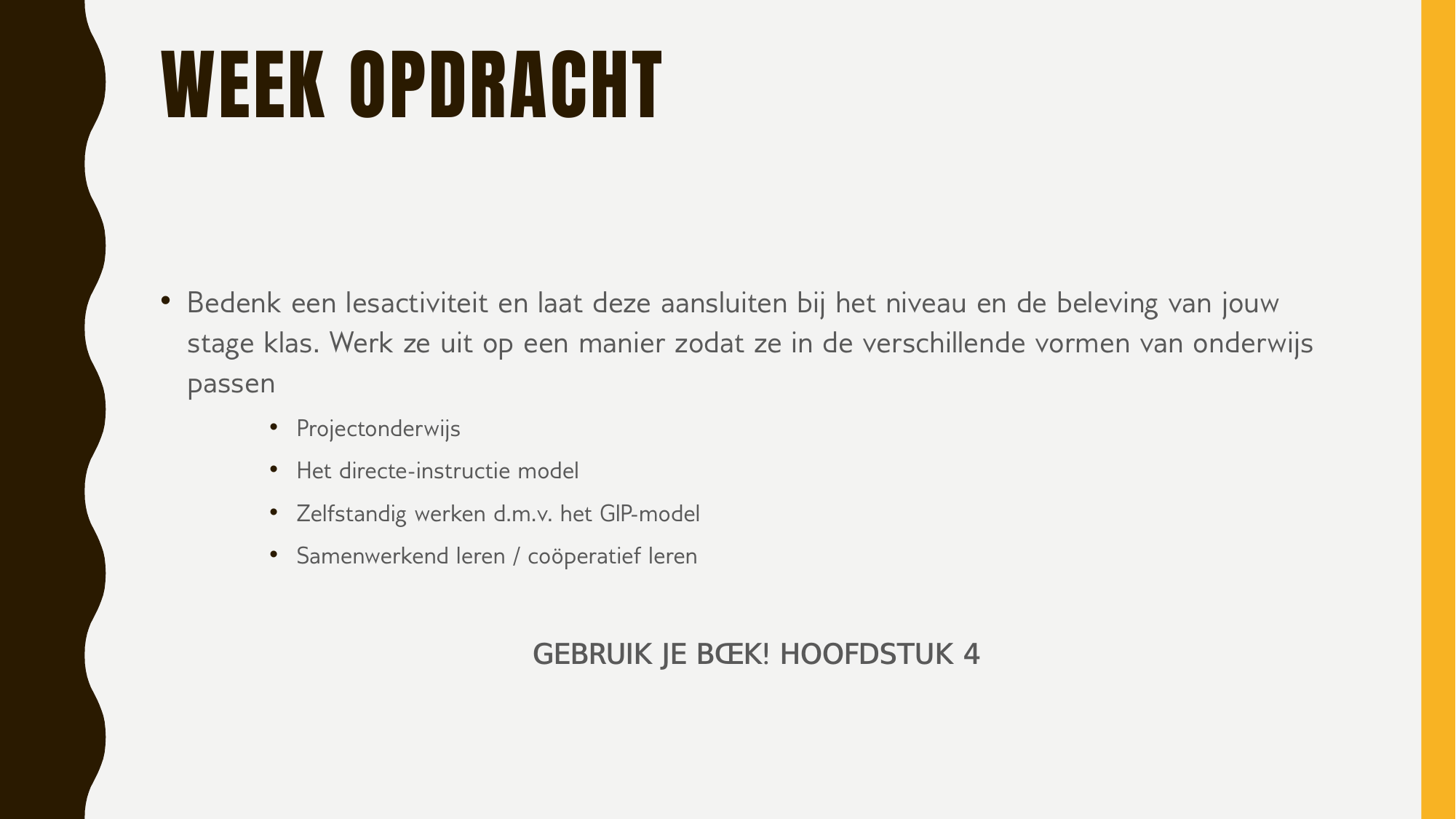

# Week opdracht
Bedenk een lesactiviteit en laat deze aansluiten bij het niveau en de beleving van jouw stage klas. Werk ze uit op een manier zodat ze in de verschillende vormen van onderwijs passen
Projectonderwijs
Het directe-instructie model
Zelfstandig werken d.m.v. het GIP-model
Samenwerkend leren / coöperatief leren

GEBRUIK JE BOEK! HOOFDSTUK 4